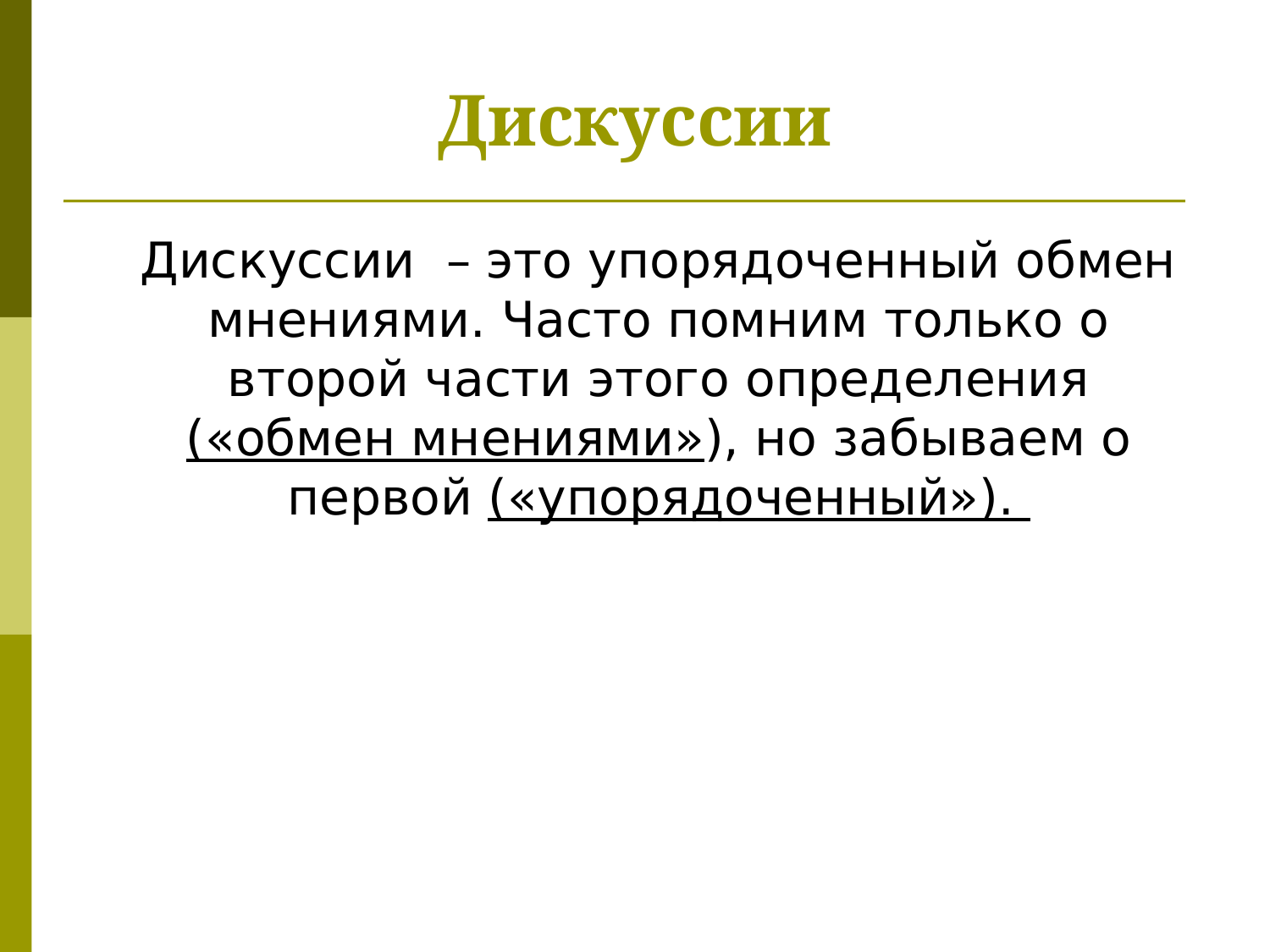

Дискуссии
   Дискуссии  – это упорядоченный обмен мнениями. Часто помним только о второй части этого определения («обмен мнениями»), но забываем о первой («упорядоченный»).